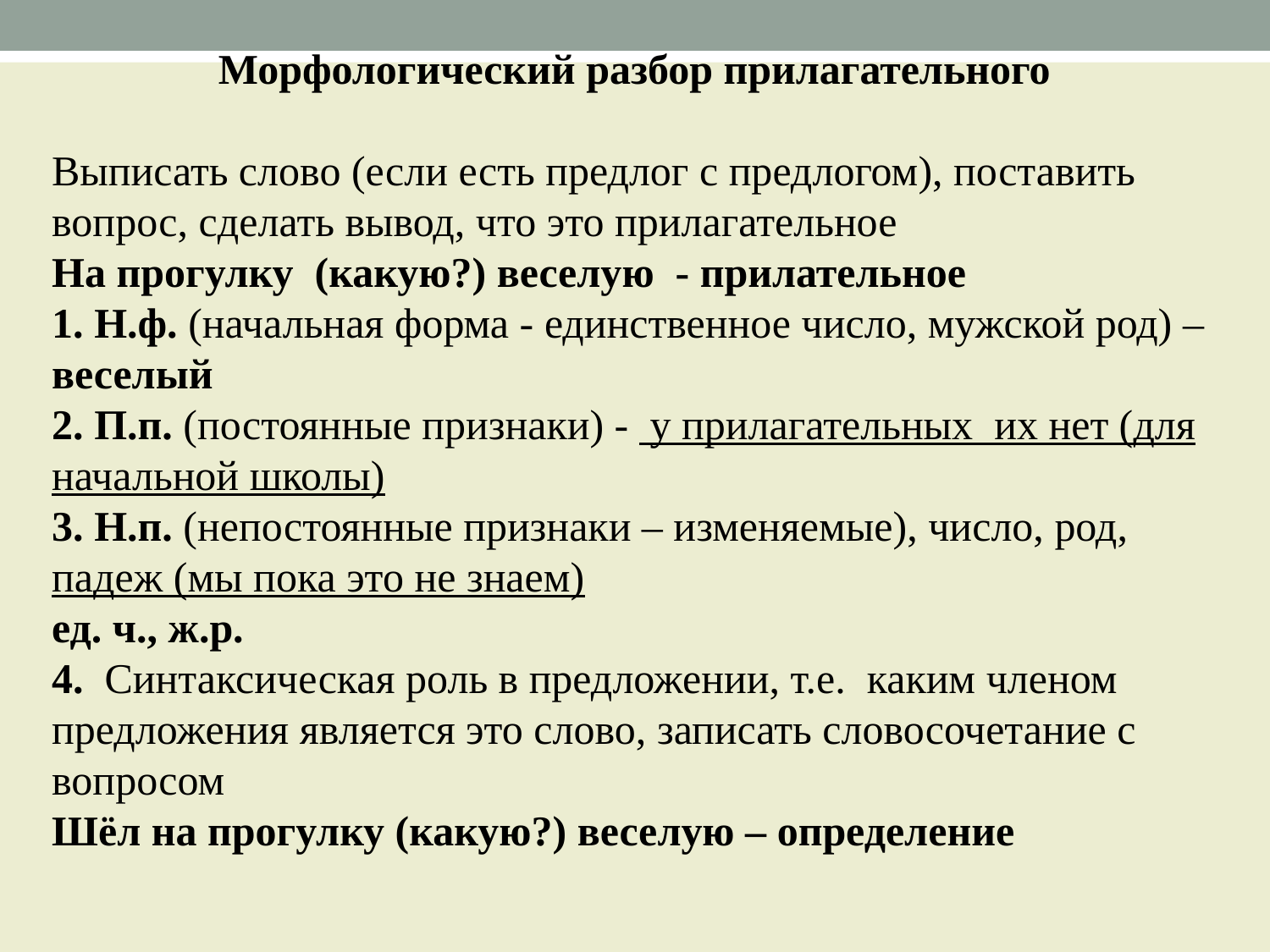

Морфологический разбор прилагательного

Выписать слово (если есть предлог с предлогом), поставить вопрос, сделать вывод, что это прилагательное
На прогулку  (какую?) веселую  - прилательное
1. Н.ф. (начальная форма - единственное число, мужской род) – веселый
2. П.п. (постоянные признаки) -  у прилагательных  их нет (для начальной школы)
3. Н.п. (непостоянные признаки – изменяемые), число, род,  падеж (мы пока это не знаем)
ед. ч., ж.р.
4.  Синтаксическая роль в предложении, т.е.  каким членом предложения является это слово, записать словосочетание с вопросом
Шёл на прогулку (какую?) веселую – определение